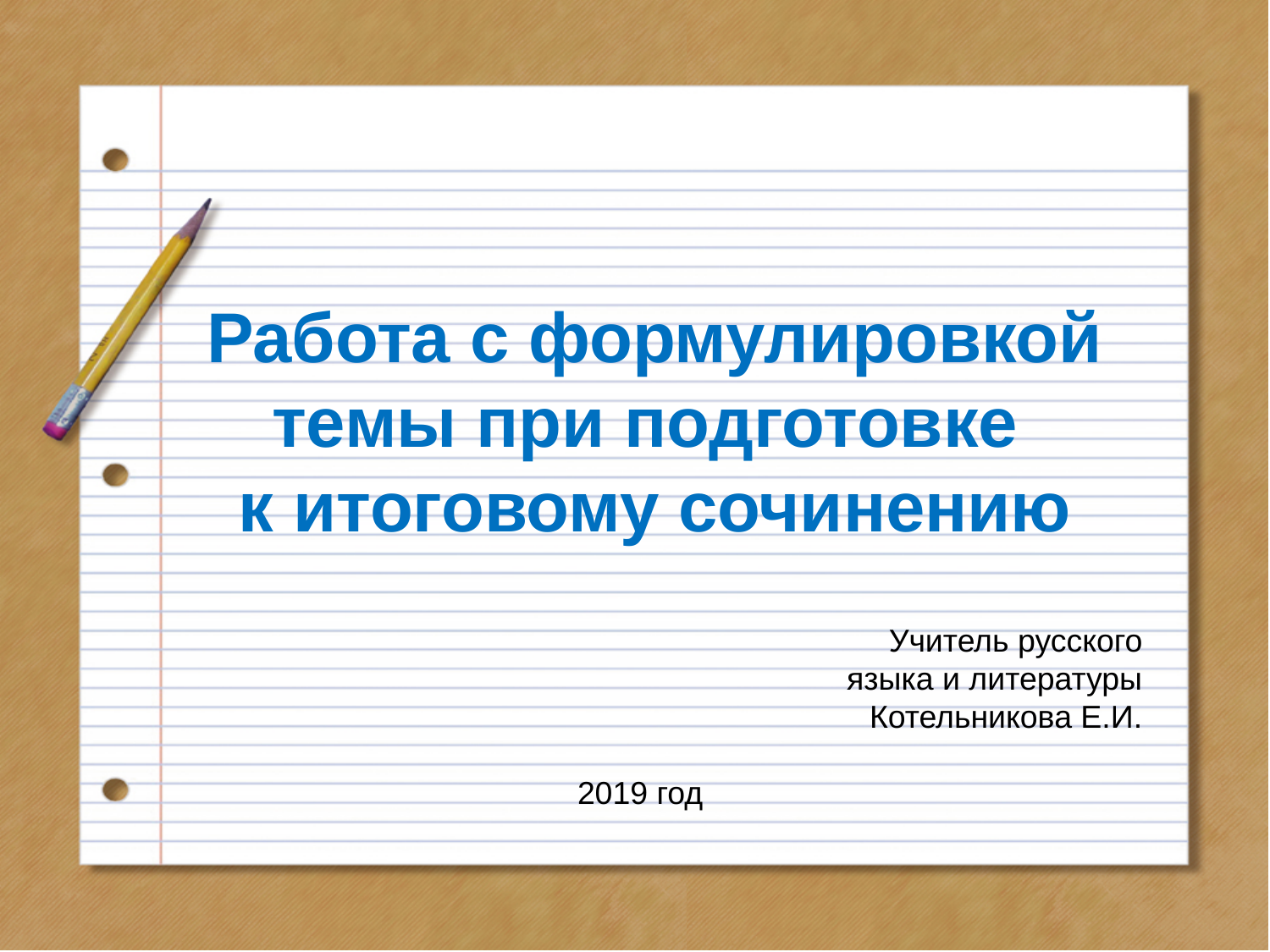

Работа с формулировкой темы при подготовке
к итоговому сочинению

Учитель русского языка и литературы
Котельникова Е.И.

2019 год